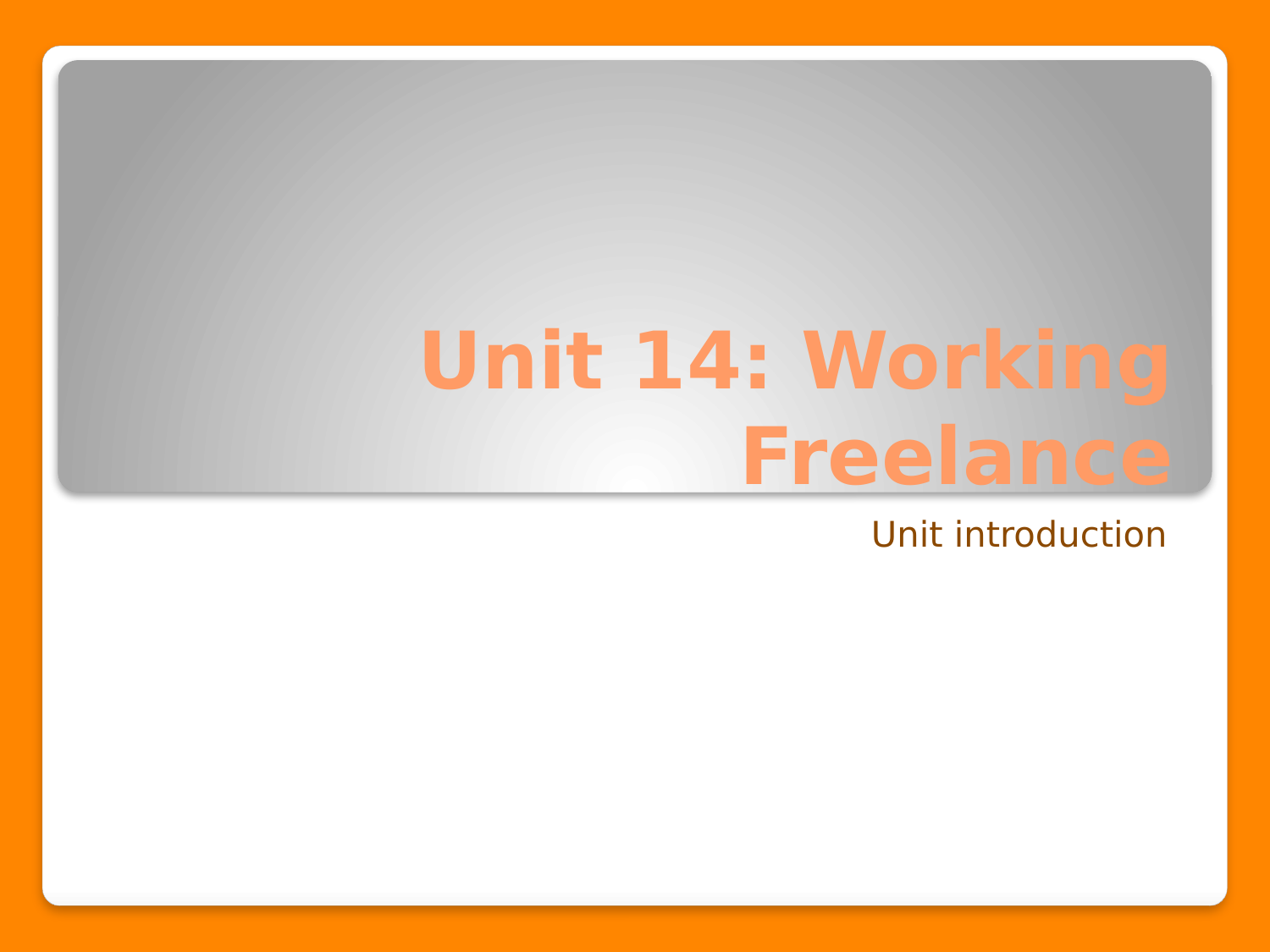

# Unit 14: Working Freelance
Unit introduction